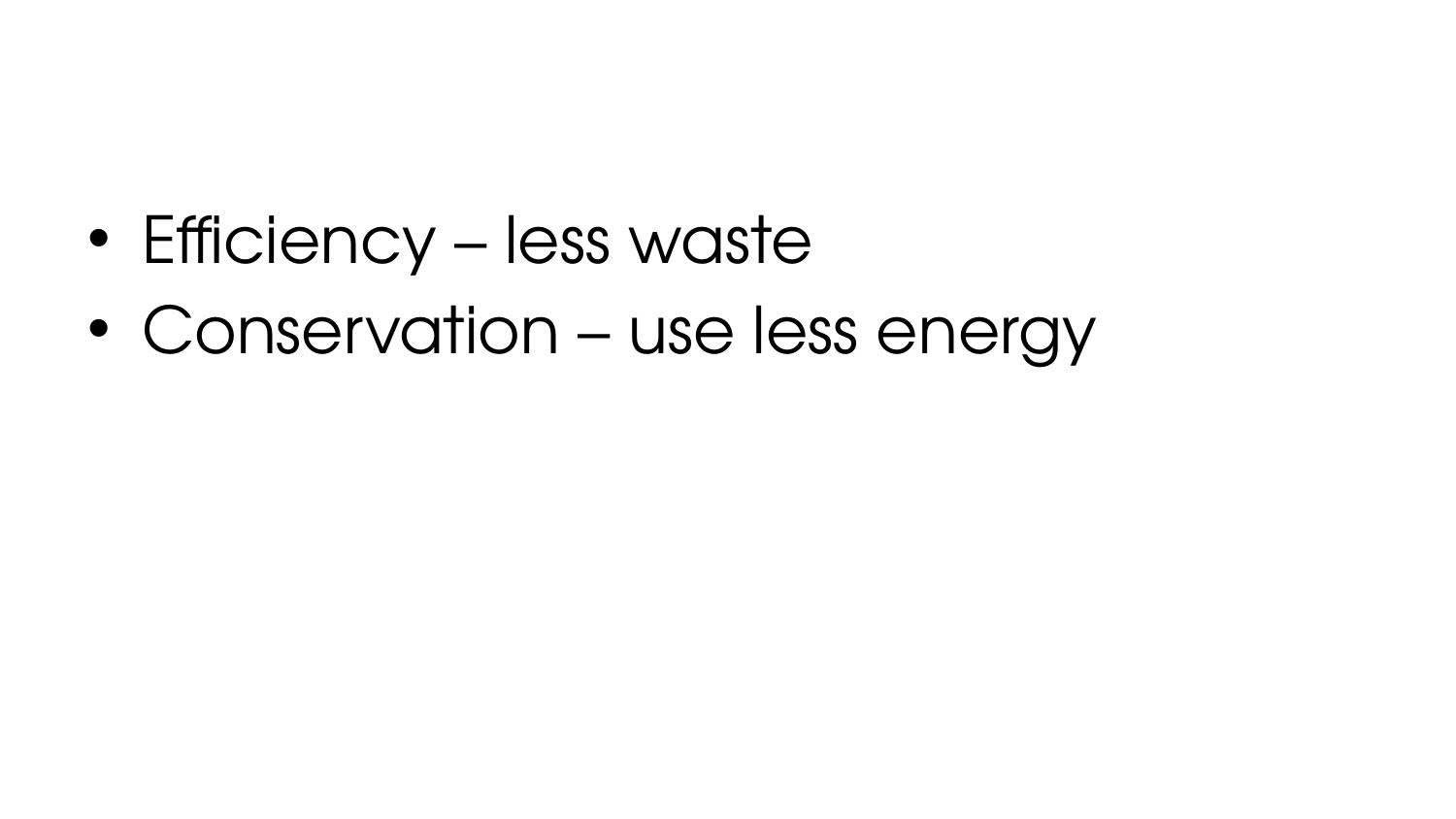

#
Efficiency – less waste
Conservation – use less energy